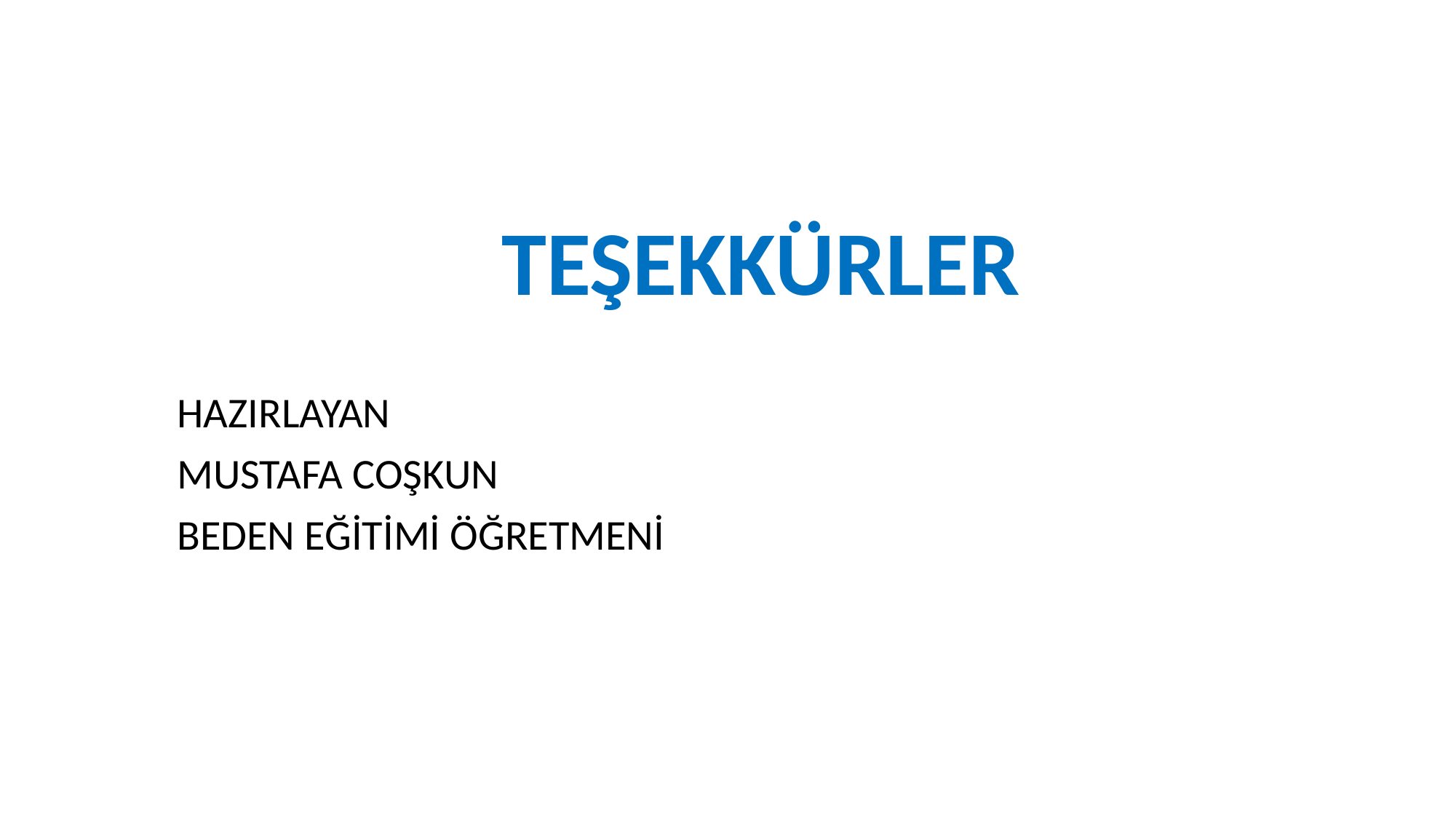

TEŞEKKÜRLER

HAZIRLAYAN
MUSTAFA COŞKUN
BEDEN EĞİTİMİ ÖĞRETMENİ